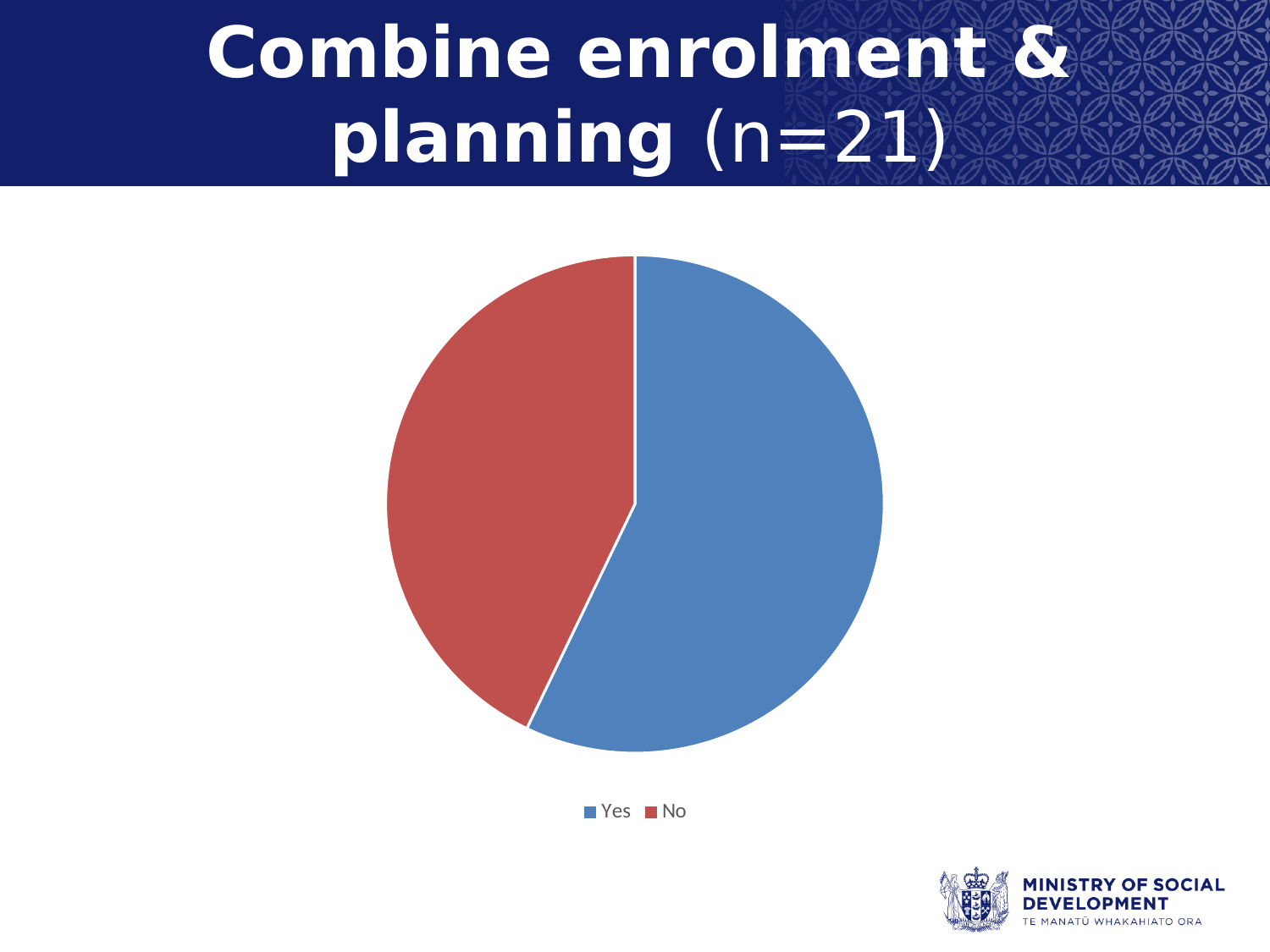

# Combine enrolment & planning (n=21)

### Chart

| Category | Column1 |
|---|---|
| Yes | 12.0 |
| No | 9.0 |